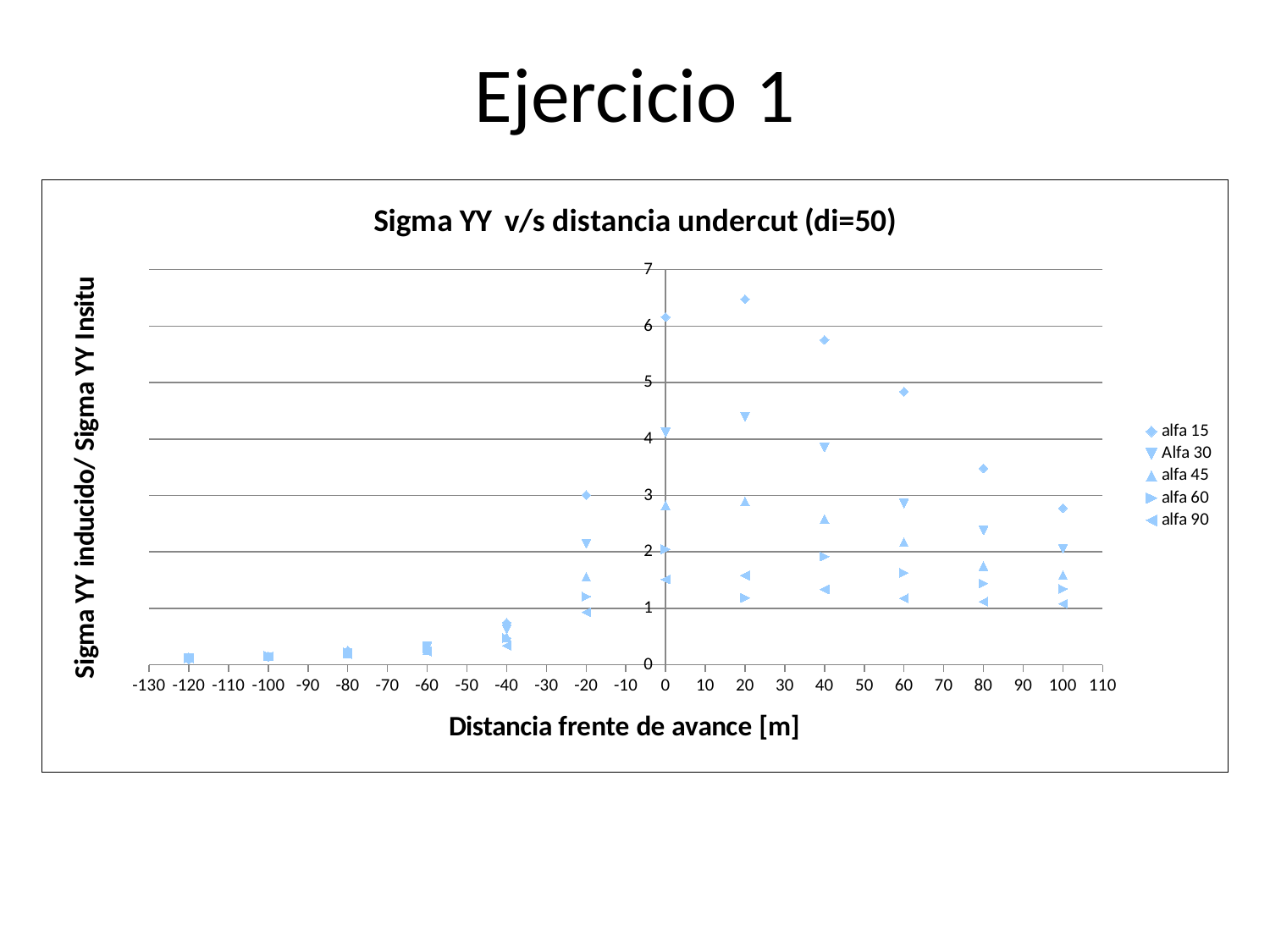

Ejercicio 1

### Chart: Sigma YY  v/s distancia undercut (di=50)

| Category |  |  |  |  |  |
|---|---|---|---|---|---|